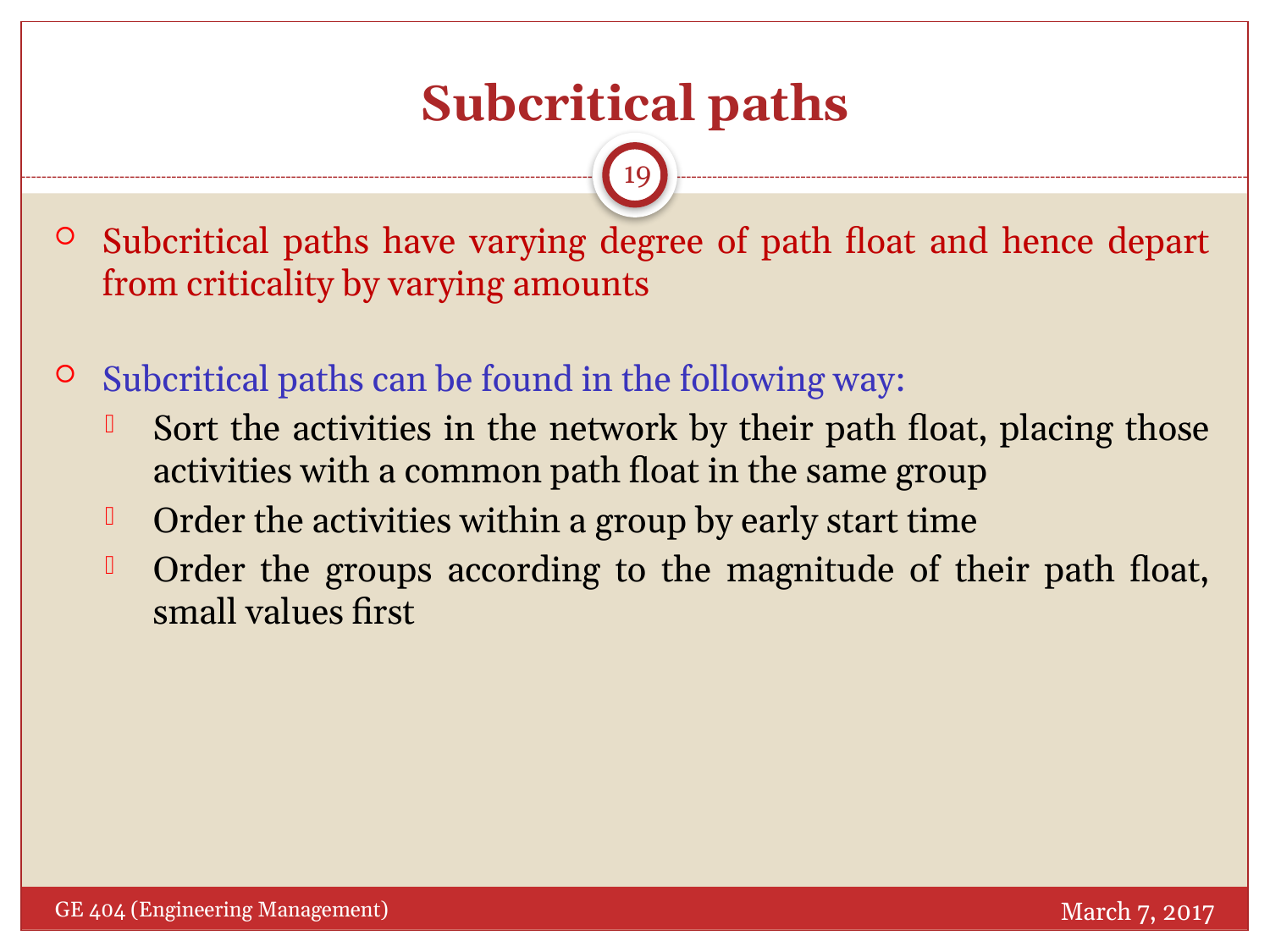

# Subcritical paths
19
Subcritical paths have varying degree of path float and hence depart from criticality by varying amounts

Subcritical paths can be found in the following way:
Sort the activities in the network by their path float, placing those activities with a common path float in the same group
Order the activities within a group by early start time
Order the groups according to the magnitude of their path float, small values first

March 7, 2017
GE 404 (Engineering Management)